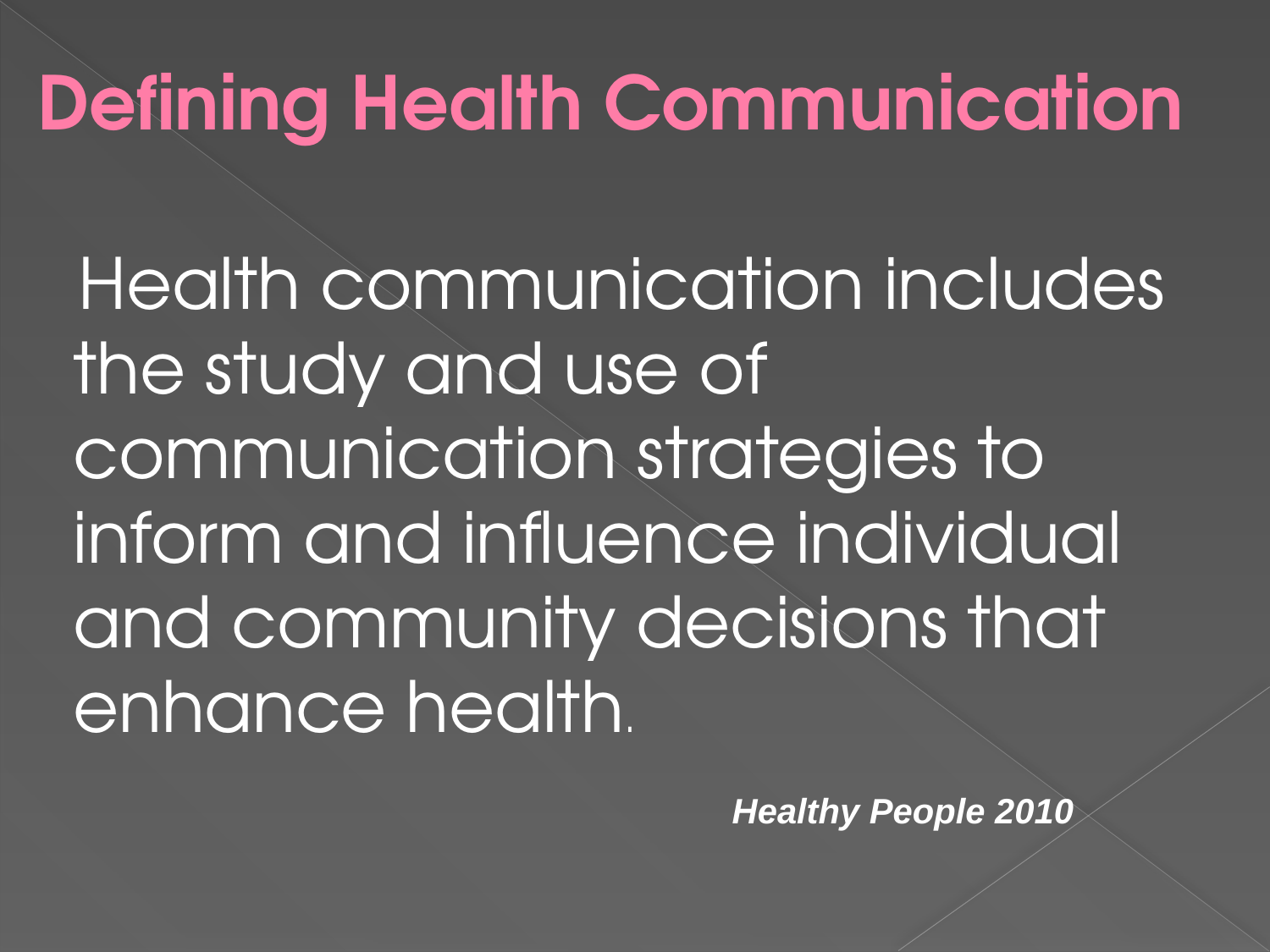

# Defining Health Communication
   Health communication includes the study and use of communication strategies to inform and influence individual and community decisions that enhance health.
Healthy People 2010